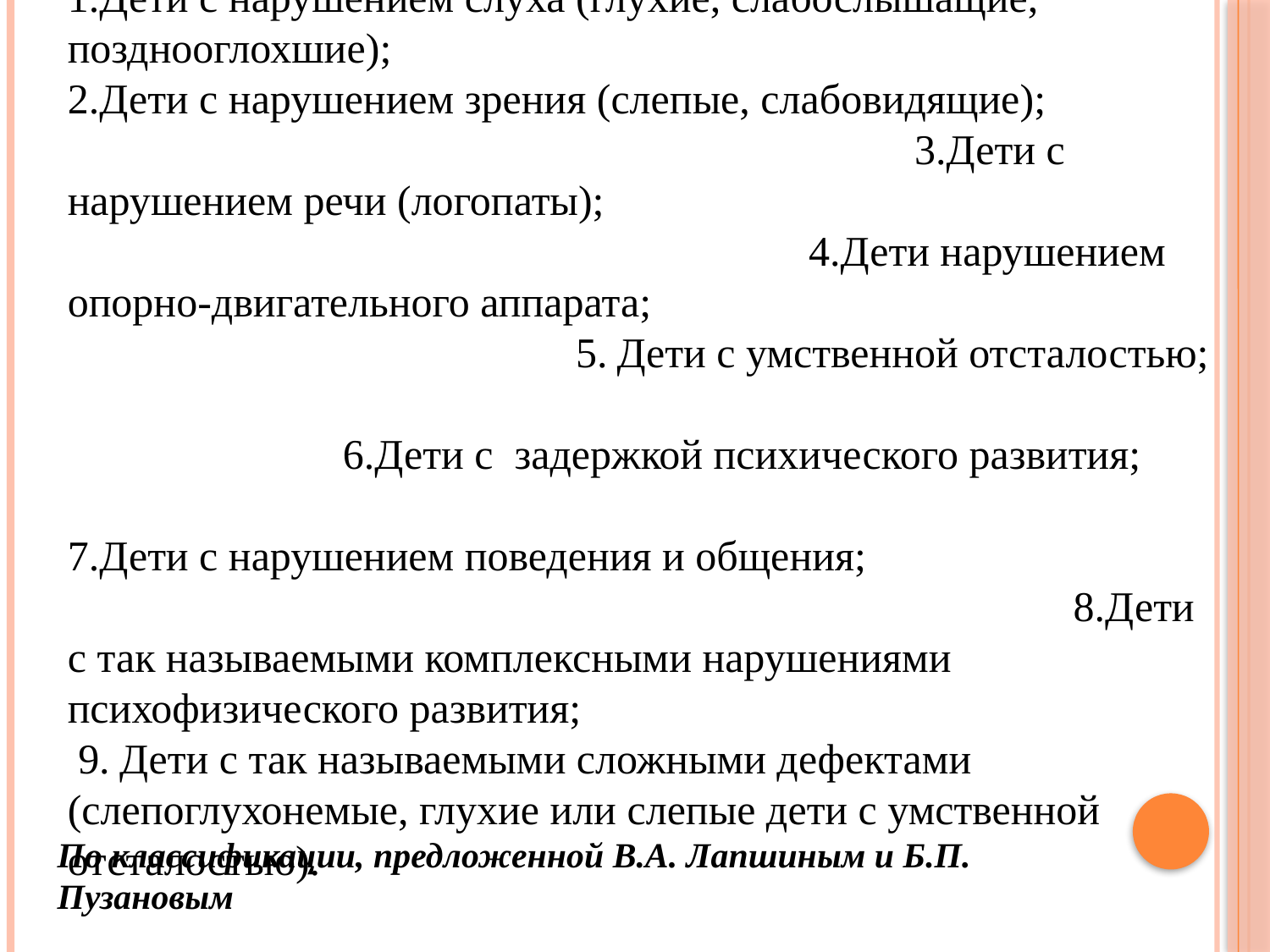

Дети с ОВЗ
1.Дети с нарушением слуха (глухие, слабослышащие, позднооглохшие);
2.Дети с нарушением зрения (слепые, слабовидящие);                                                                                                 3.Дети с нарушением речи (логопаты);                                                                                                                                 4.Дети нарушением опорно-двигательного аппарата;                                                                                                      5. Дети с умственной отсталостью;                                                                                                                                          6.Дети с  задержкой психического развития;                                                                                                                      7.Дети с нарушением поведения и общения;                                                                                                                                 8.Дети с так называемыми комплексными нарушениями психофизического развития;
 9. Дети с так называемыми сложными дефектами (слепоглухонемые, глухие или слепые дети с умственной отсталостью).
По классификации, предложенной В.А. Лапшиным и Б.П. Пузановым